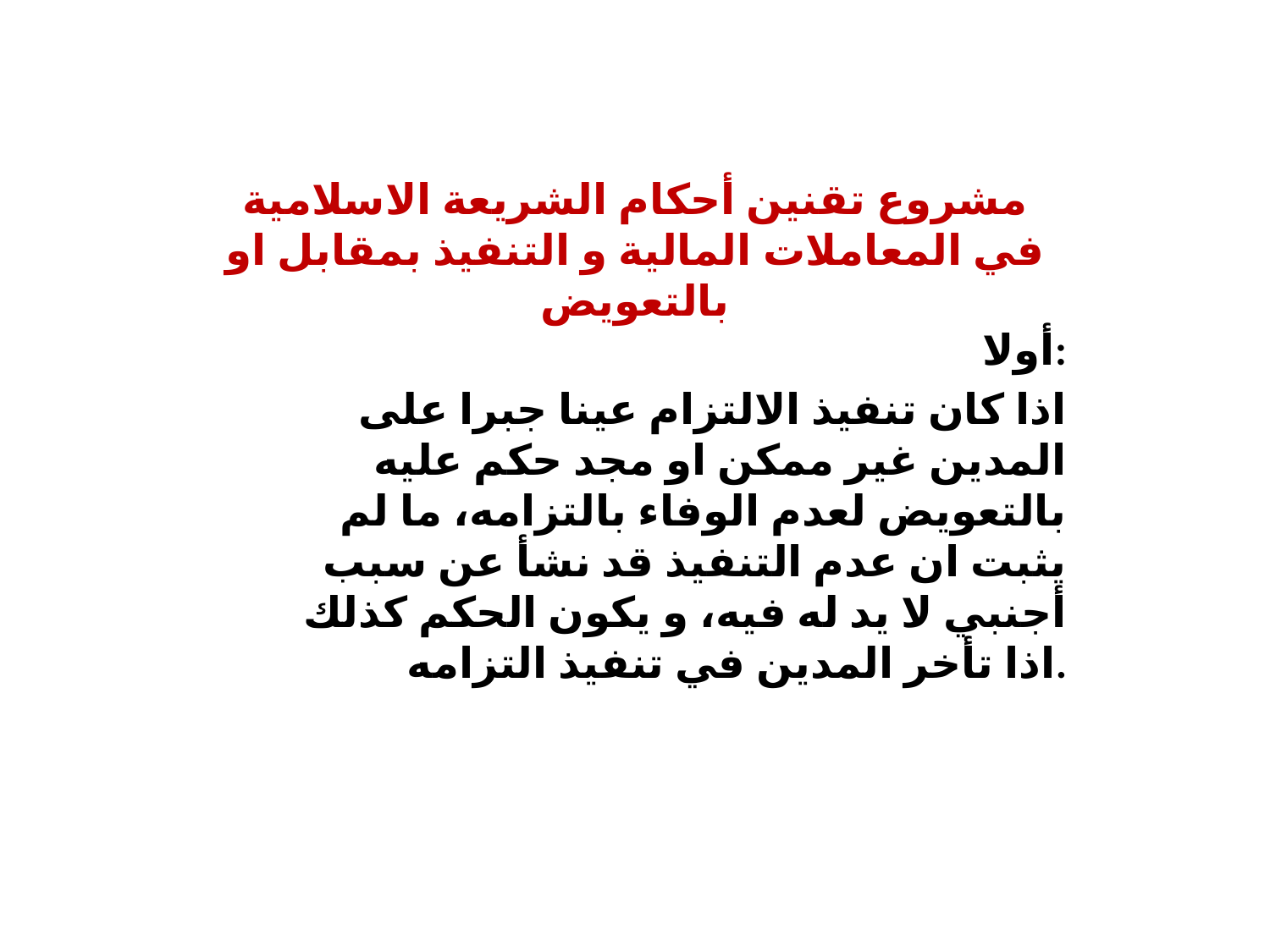

# مشروع تقنين أحكام الشريعة الاسلامية في المعاملات المالية و التنفيذ بمقابل او بالتعويض
أولا:
اذا كان تنفيذ الالتزام عينا جبرا على المدين غير ممكن او مجد حكم عليه بالتعويض لعدم الوفاء بالتزامه، ما لم يثبت ان عدم التنفيذ قد نشأ عن سبب أجنبي لا يد له فيه، و يكون الحكم كذلك اذا تأخر المدين في تنفيذ التزامه.